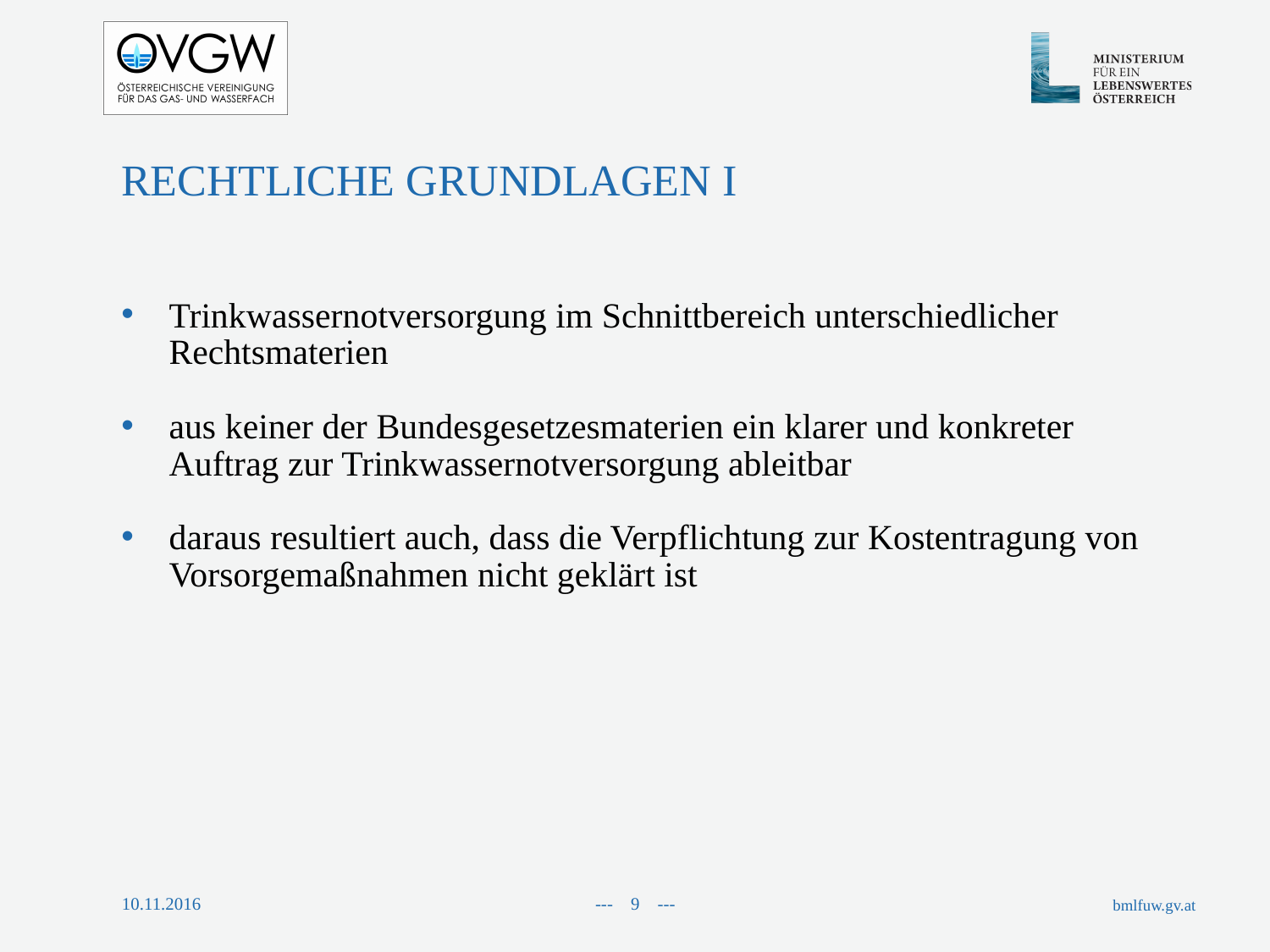

Rechtliche Grundlagen I
Trinkwassernotversorgung im Schnittbereich unterschiedlicher Rechtsmaterien

aus keiner der Bundesgesetzesmaterien ein klarer und konkreter Auftrag zur Trinkwassernotversorgung ableitbar

daraus resultiert auch, dass die Verpflichtung zur Kostentragung von Vorsorgemaßnahmen nicht geklärt ist